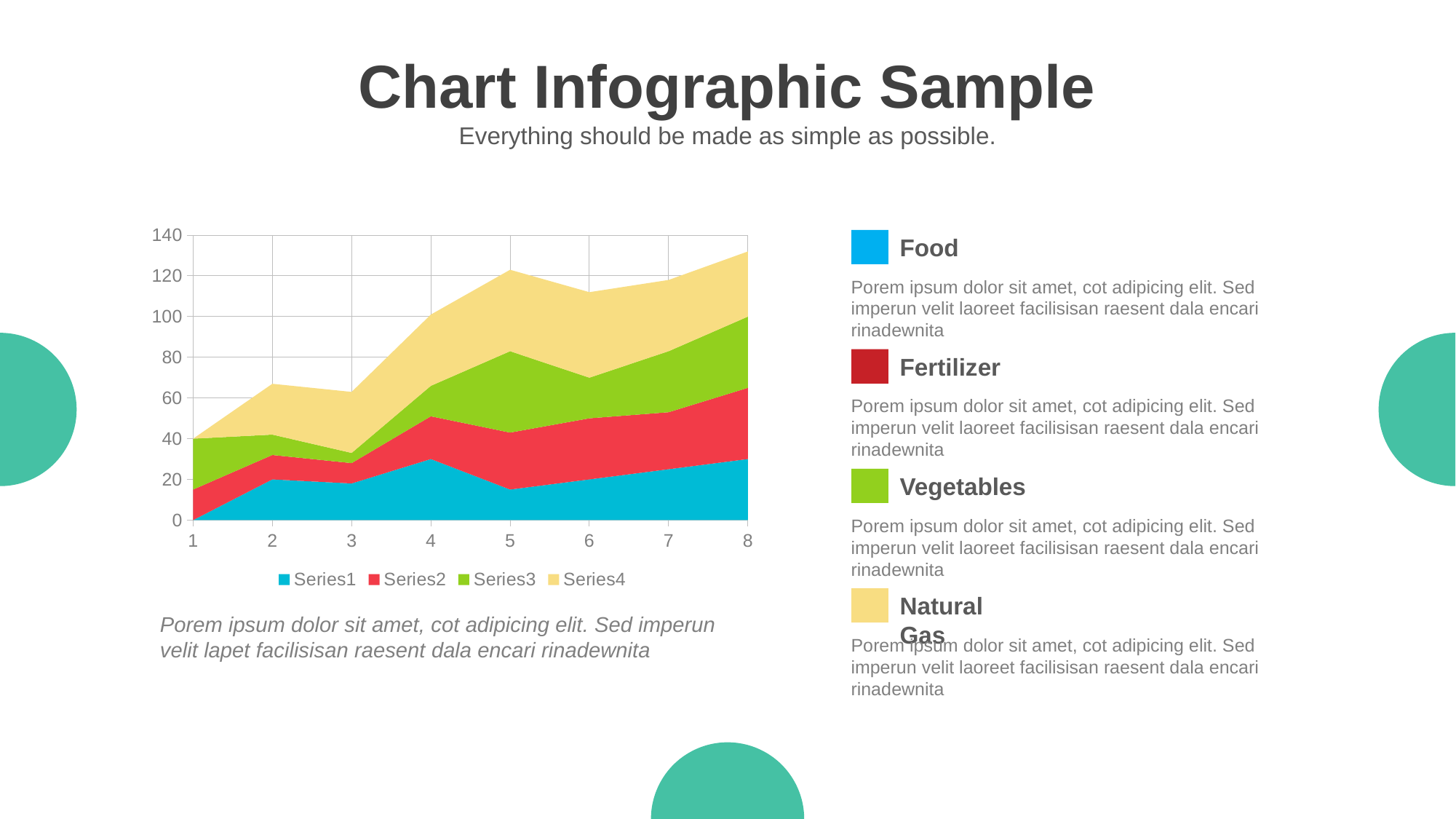

Chart Infographic Sample
Everything should be made as simple as possible.

### Chart

| Category |  |  |  |  |
|---|---|---|---|---|
Food

Porem ipsum dolor sit amet, cot adipicing elit. Sed imperun velit laoreet facilisisan raesent dala encari rinadewnita
Fertilizer

Porem ipsum dolor sit amet, cot adipicing elit. Sed imperun velit laoreet facilisisan raesent dala encari rinadewnita
Vegetables

Porem ipsum dolor sit amet, cot adipicing elit. Sed imperun velit laoreet facilisisan raesent dala encari rinadewnita
Natural Gas

Porem ipsum dolor sit amet, cot adipicing elit. Sed imperun velit laoreet facilisisan raesent dala encari rinadewnita
Porem ipsum dolor sit amet, cot adipicing elit. Sed imperun velit lapet facilisisan raesent dala encari rinadewnita